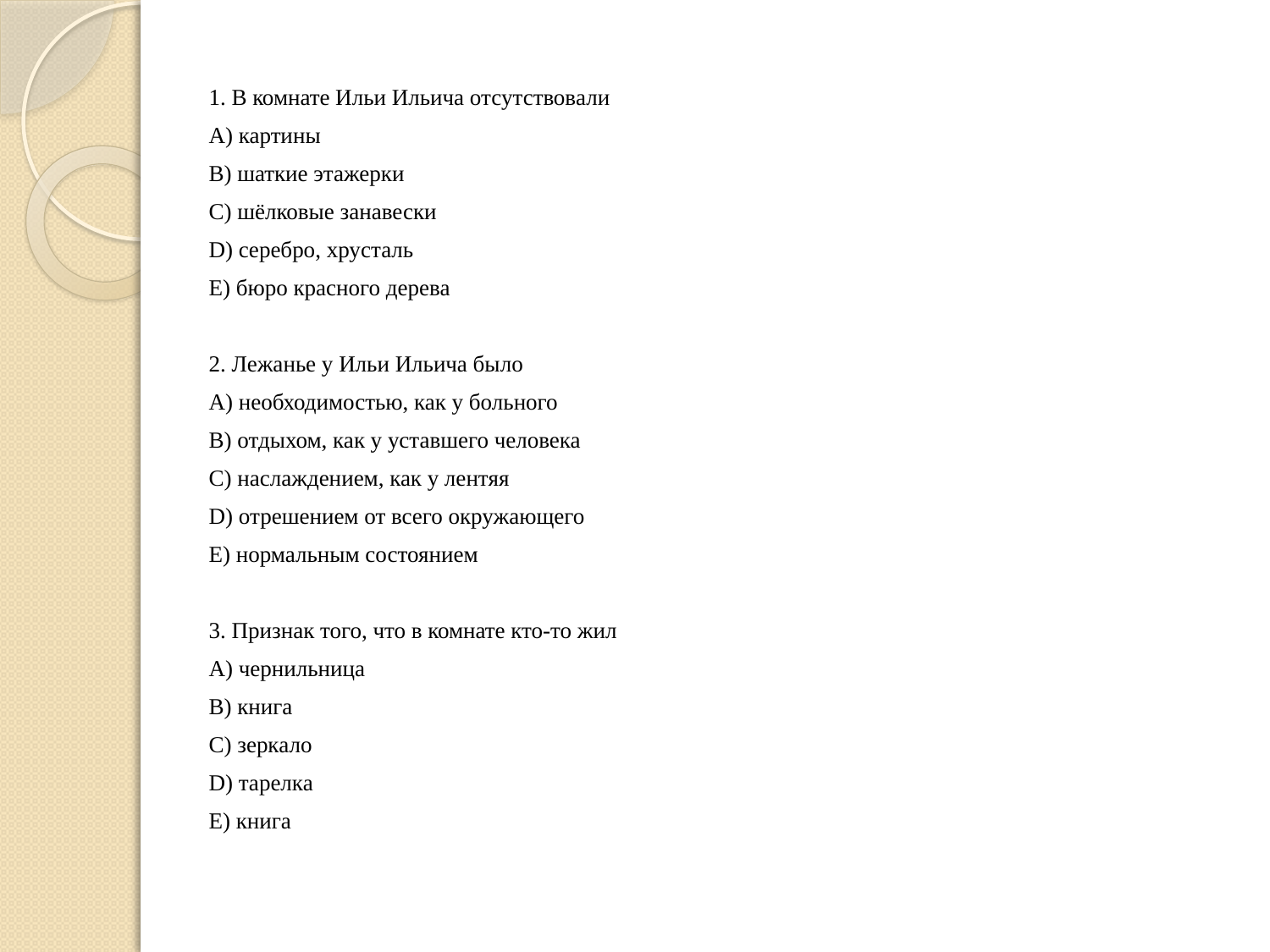

1. В комнате Ильи Ильича отсутствовали
A) картины
B) шаткие этажерки
C) шёлковые занавески
D) серебро, хрусталь
E) бюро красного дерева

2. Лежанье у Ильи Ильича было
A) необходимостью, как у больного
B) отдыхом, как у уставшего человека
C) наслаждением, как у лентяя
D) отрешением от всего окружающего
E) нормальным состоянием

3. Признак того, что в комнате кто-то жил
A) чернильница
B) книга
C) зеркало
D) тарелка
E) книга